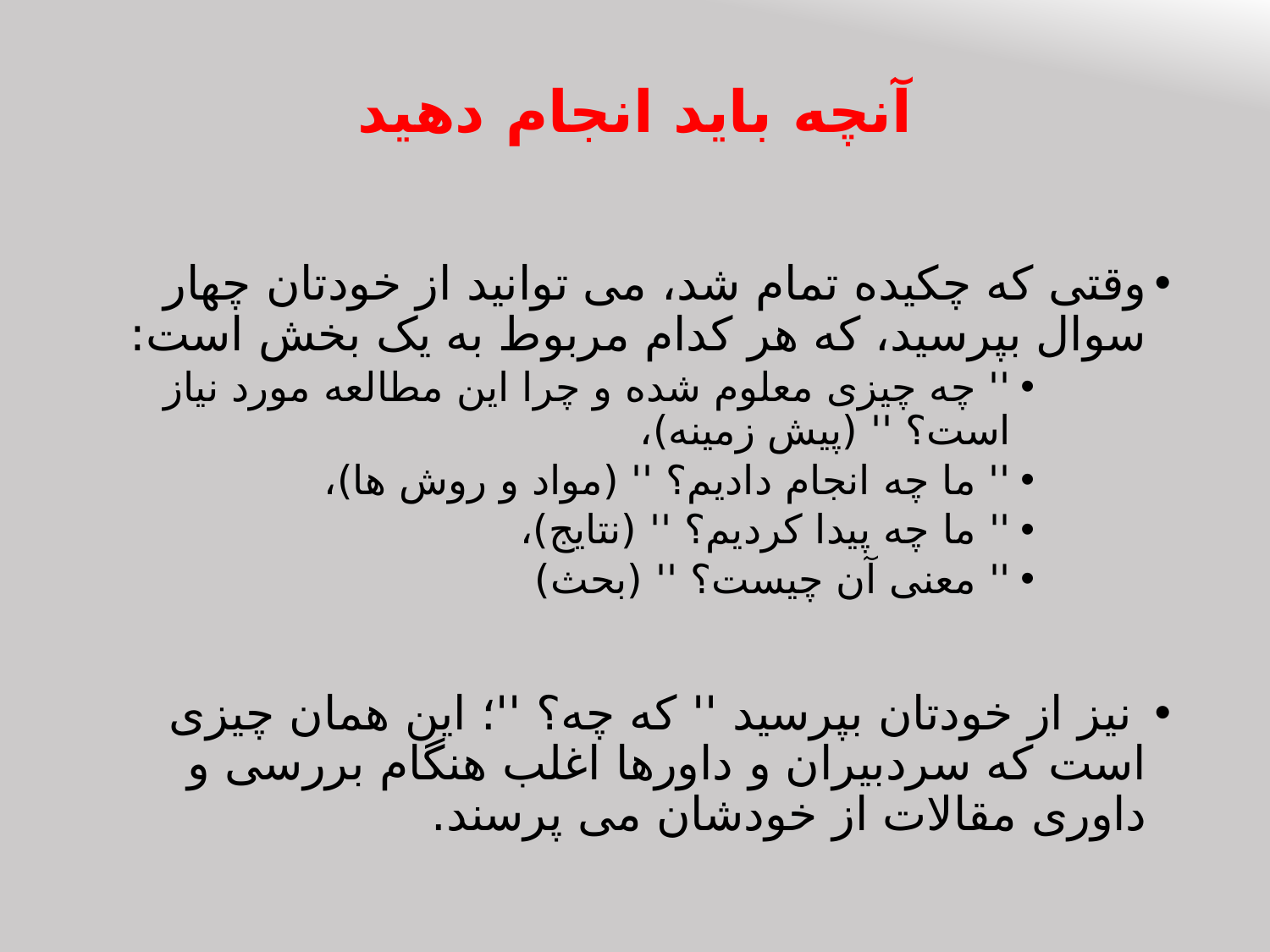

# آنچه باید انجام دهید
وقتی که چکیده تمام شد، می توانید از خودتان چهار سوال بپرسید، که هر کدام مربوط به یک بخش است:
'' چه چیزی معلوم شده و چرا این مطالعه مورد نیاز است؟ '' (پیش زمینه)،
'' ما چه انجام دادیم؟ '' (مواد و روش ها)،
'' ما چه پیدا کردیم؟ '' (نتایج)،
'' معنی آن چیست؟ '' (بحث)

 نیز از خودتان بپرسید '' که چه؟ ''؛ این همان چیزی است که سردبیران و داورها اغلب هنگام بررسی و داوری مقالات از خودشان می پرسند.